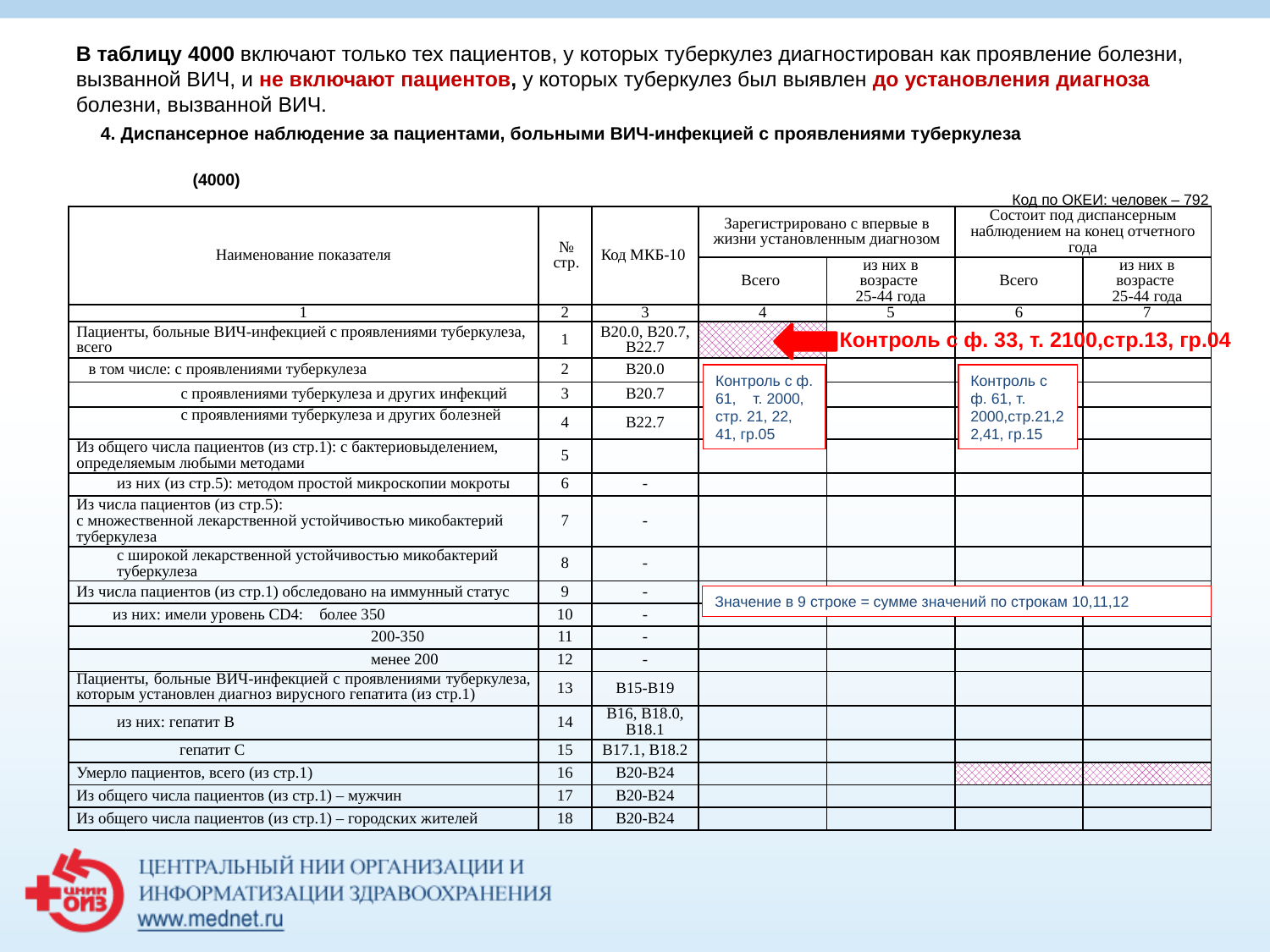

В таблицу 4000 включают только тех пациентов, у которых туберкулез диагностирован как проявление болезни, вызванной ВИЧ, и не включают пациентов, у которых туберкулез был выявлен до установления диагноза болезни, вызванной ВИЧ.
4. Диспансерное наблюдение за пациентами, больными ВИЧ-инфекцией с проявлениями туберкулеза

(4000)																 Код по ОКЕИ: человек – 792

| Наименование показателя | № стр. | Код МКБ-10 | Зарегистрировано с впервые в жизни установленным диагнозом |  | Состоит под диспансерным наблюдением на конец отчетного года |  |
| --- | --- | --- | --- | --- | --- | --- |
|  |  |  | Всего | из них в возрасте 25-44 года | Всего | из них в возрасте 25-44 года |
| 1 | 2 | 3 | 4 | 5 | 6 | 7 |
| Пациенты, больные ВИЧ-инфекцией с проявлениями туберкулеза, всего | 1 | В20.0, В20.7, В22.7 |  |  |  |  |
| в том числе: с проявлениями туберкулеза | 2 | В20.0 |  |  |  |  |
| с проявлениями туберкулеза и других инфекций | 3 | В20.7 |  |  |  |  |
| с проявлениями туберкулеза и других болезней | 4 | В22.7 |  |  |  |  |
| Из общего числа пациентов (из стр.1): с бактериовыделением, определяемым любыми методами | 5 |  |  |  |  |  |
| из них (из стр.5): методом простой микроскопии мокроты | 6 | - |  |  |  |  |
| Из числа пациентов (из стр.5): с множественной лекарственной устойчивостью микобактерий туберкулеза | 7 | - |  |  |  |  |
| с широкой лекарственной устойчивостью микобактерий туберкулеза | 8 | - |  |  |  |  |
| Из числа пациентов (из стр.1) обследовано на иммунный статус | 9 | - |  |  |  |  |
| из них: имели уровень CD4: более 350 | 10 | - |  |  |  |  |
| 200-350 | 11 | - |  |  |  |  |
| менее 200 | 12 | - |  |  |  |  |
| Пациенты, больные ВИЧ-инфекцией с проявлениями туберкулеза, которым установлен диагноз вирусного гепатита (из стр.1) | 13 | В15-В19 |  |  |  |  |
| из них: гепатит В | 14 | В16, В18.0, В18.1 |  |  |  |  |
| гепатит С | 15 | В17.1, В18.2 |  |  |  |  |
| Умерло пациентов, всего (из стр.1) | 16 | В20-В24 |  |  |  |  |
| Из общего числа пациентов (из стр.1) – мужчин | 17 | В20-В24 |  |  |  |  |
| Из общего числа пациентов (из стр.1) – городских жителей | 18 | В20-В24 |  |  |  |  |
Контроль с ф. 33, т. 2100,стр.13, гр.04

Контроль с ф. 61,    т. 2000, стр. 21, 22, 41, гр.05
Контроль с ф. 61, т. 2000,стр.21,22,41, гр.15
Значение в 9 строке = сумме значений по строкам 10,11,12